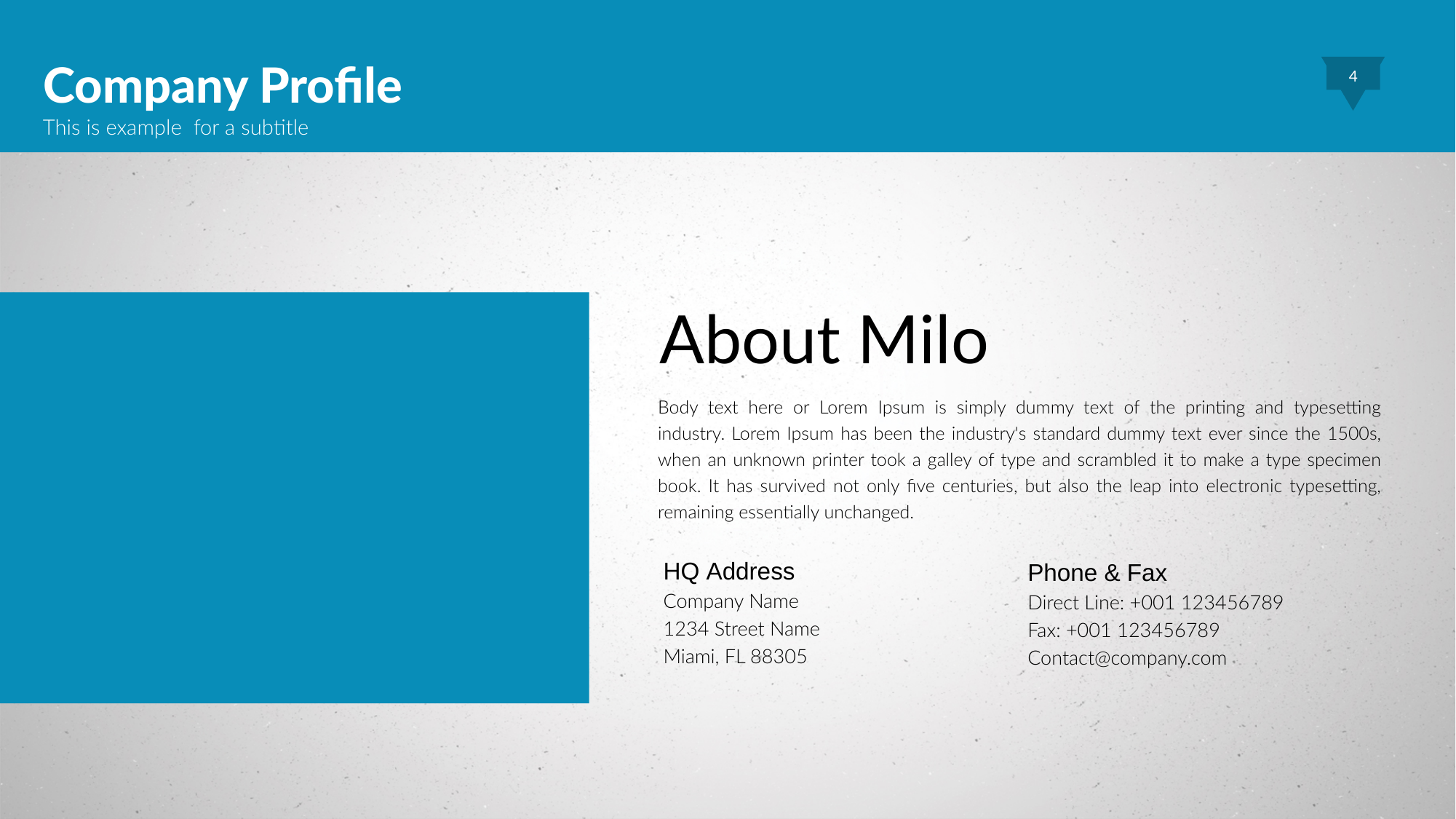

Company Profile
This is example  for a subtitle

4
About Milo

Body text here or Lorem Ipsum is simply dummy text of the printing and typesetting industry. Lorem Ipsum has been the industry's standard dummy text ever since the 1500s, when an unknown printer took a galley of type and scrambled it to make a type specimen book. It has survived not only five centuries, but also the leap into electronic typesetting, remaining essentially unchanged.

HQ Address
Company Name
1234 Street Name
Miami, FL 88305
Phone & Fax
Direct Line: +001 123456789
Fax: +001 123456789
Contact@company.com